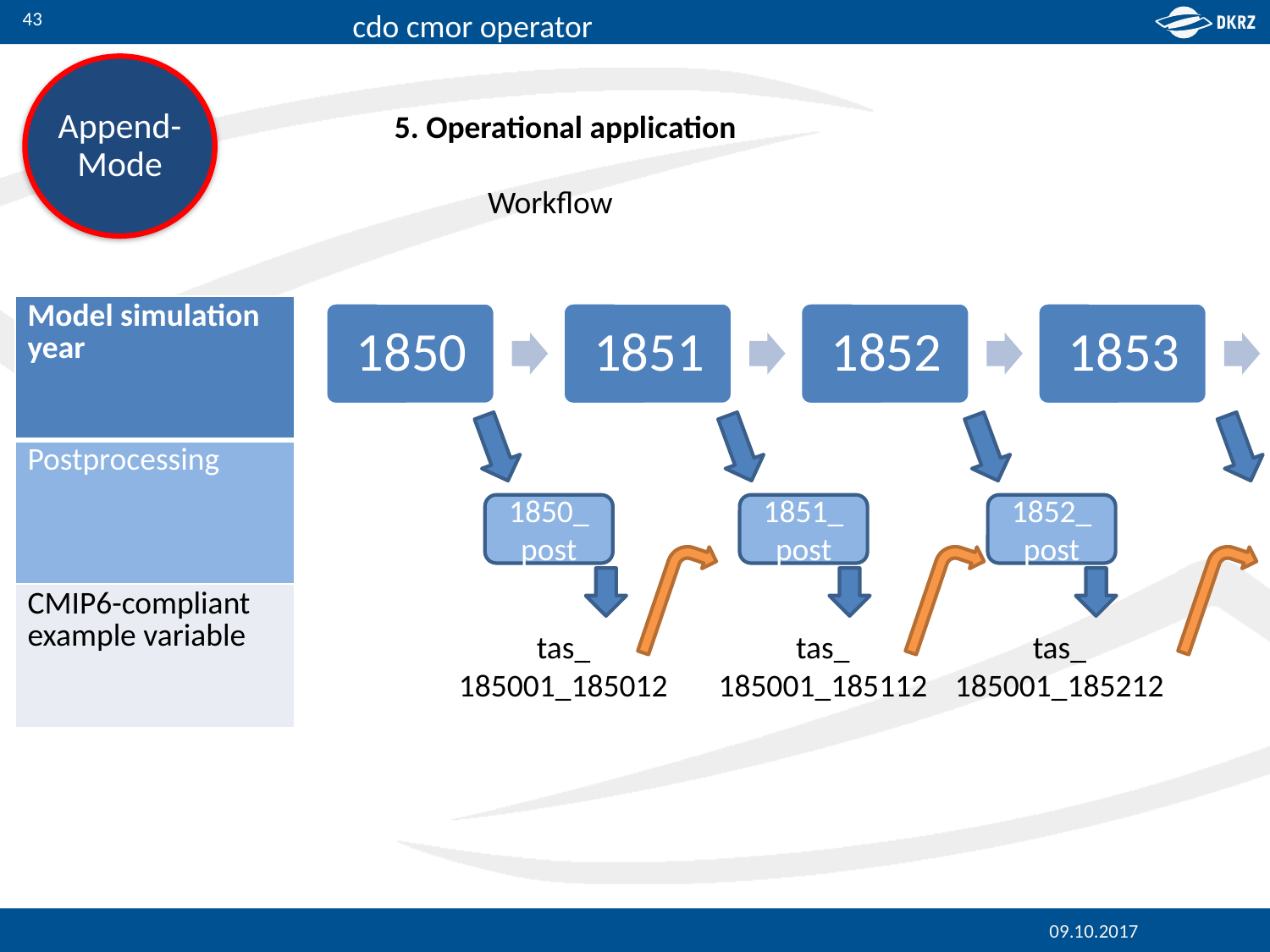

43

Append-Mode
5. Operational application
Workflow
1850

1851

1852

1853

1850_post
1851_post
1852_post
| Model simulation year |
| --- |
| Postprocessing |
| CMIP6-compliant example variable |

tas_
185001_185212
tas_
185001_185012
tas_
185001_185112
09.10.2017